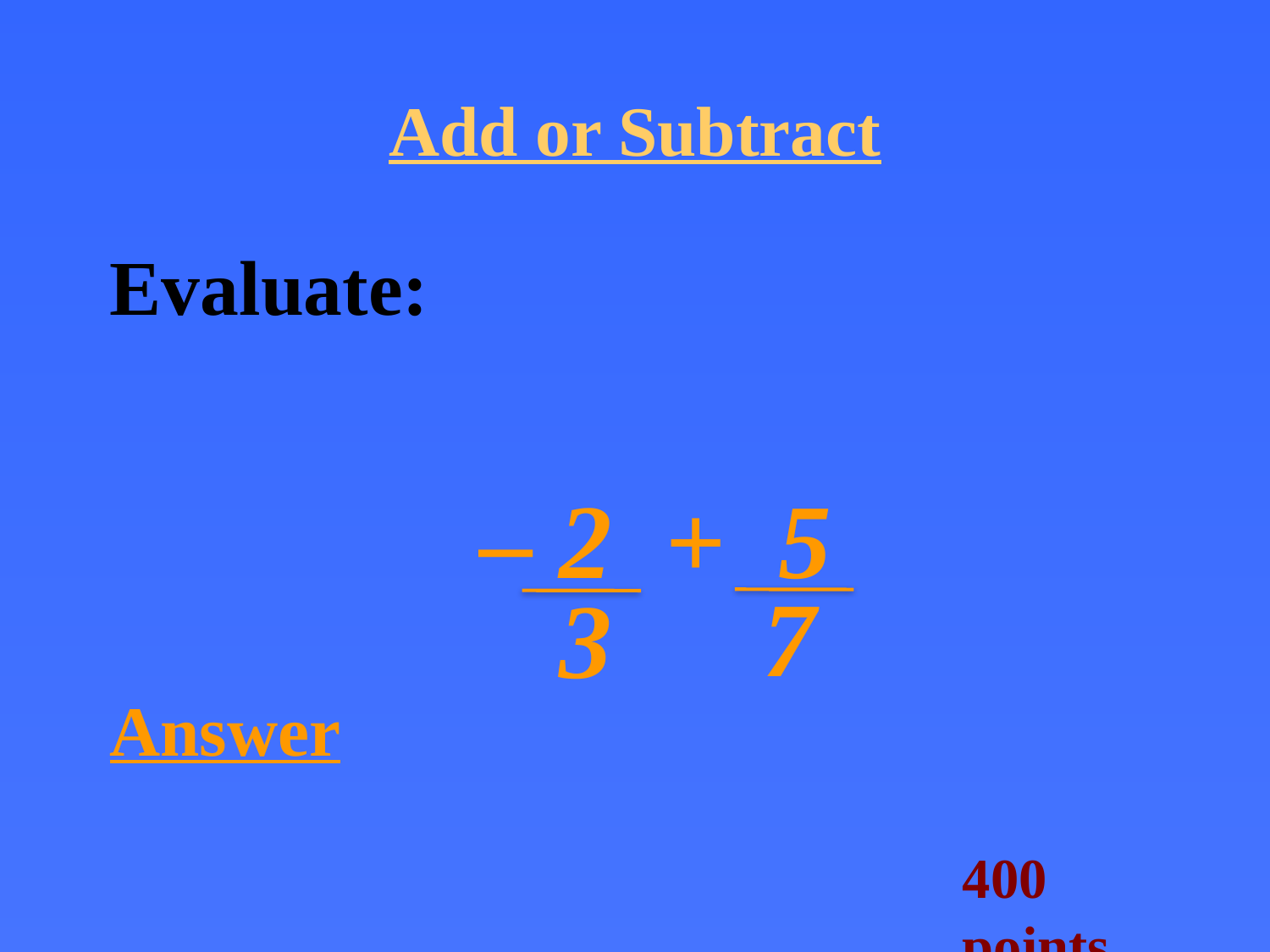

# Add or Subtract
Evaluate:

 – 2  +  5

Answer
7
3
400 points